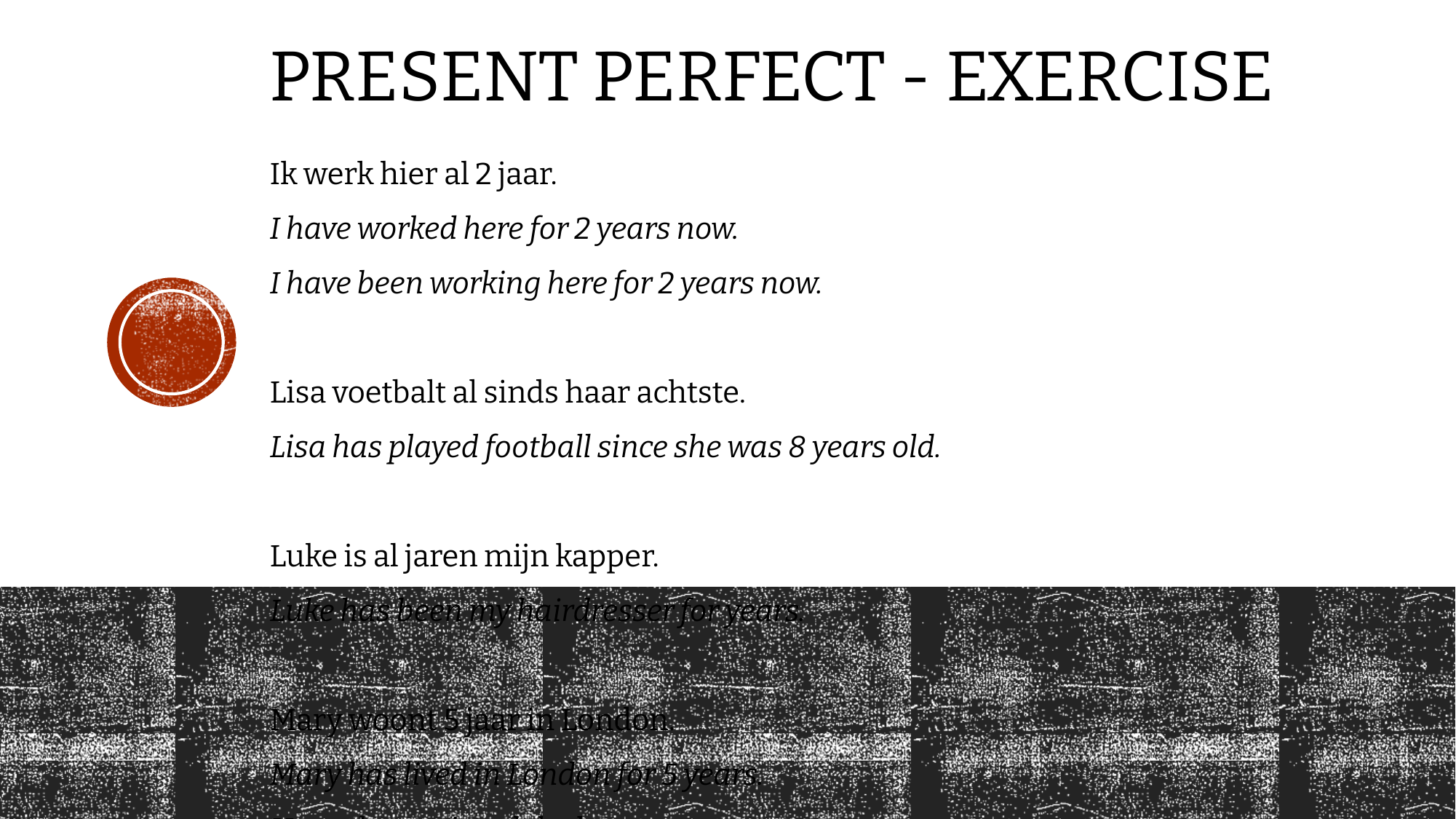

# Present perfect - exercise
Ik werk hier al 2 jaar.
I have worked here for 2 years now.
I have been working here for 2 years now.

Lisa voetbalt al sinds haar achtste.
Lisa has played football since she was 8 years old.

Luke is al jaren mijn kapper.
Luke has been my hairdresser for years.

Mary woont 5 jaar in London.
Mary has lived in London for 5 years.
Harry has painted the house.